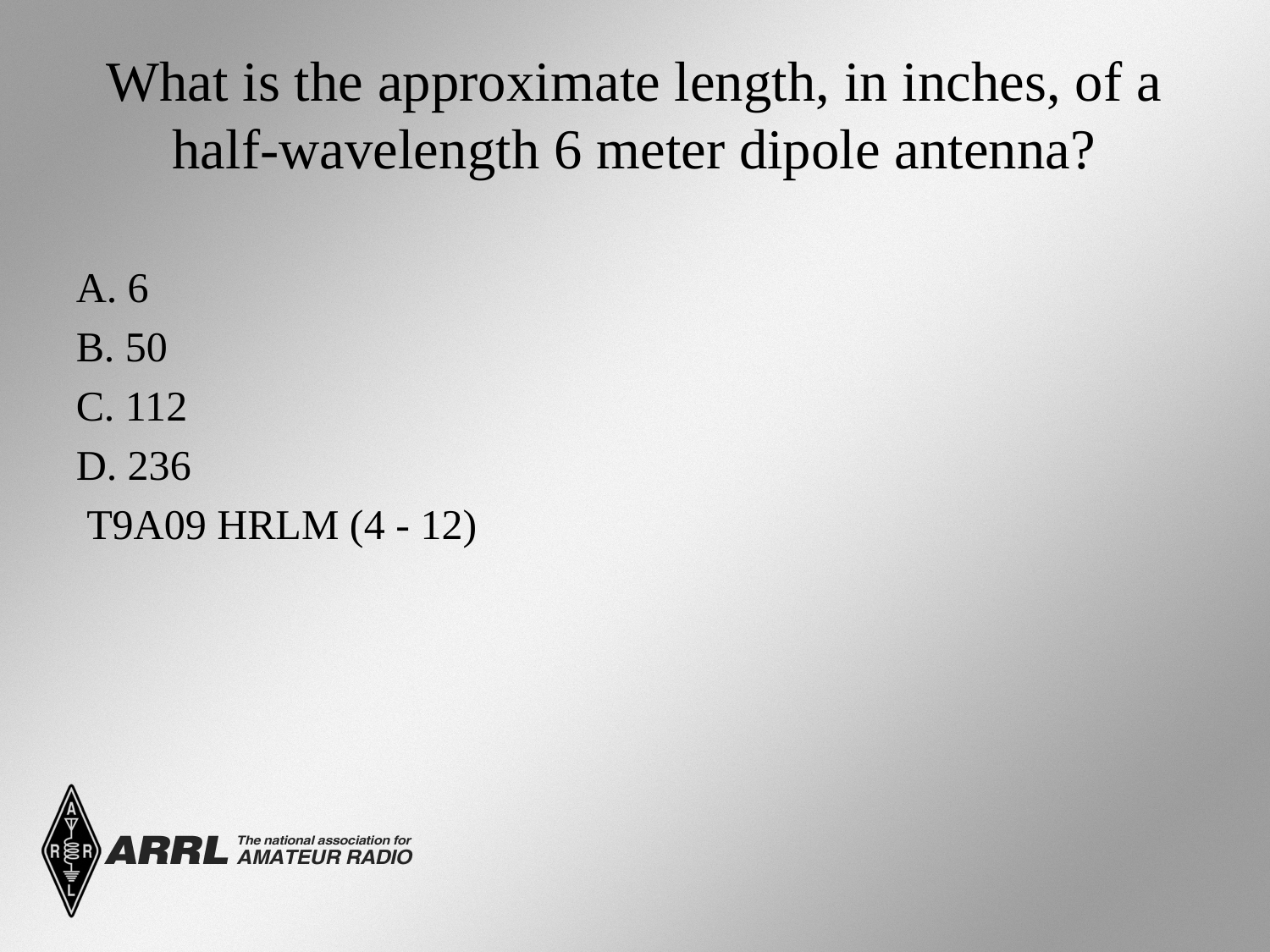

# What is the approximate length, in inches, of a half-wavelength 6 meter dipole antenna?
A. 6
B. 50
C. 112
D. 236
 T9A09 HRLM (4 - 12)